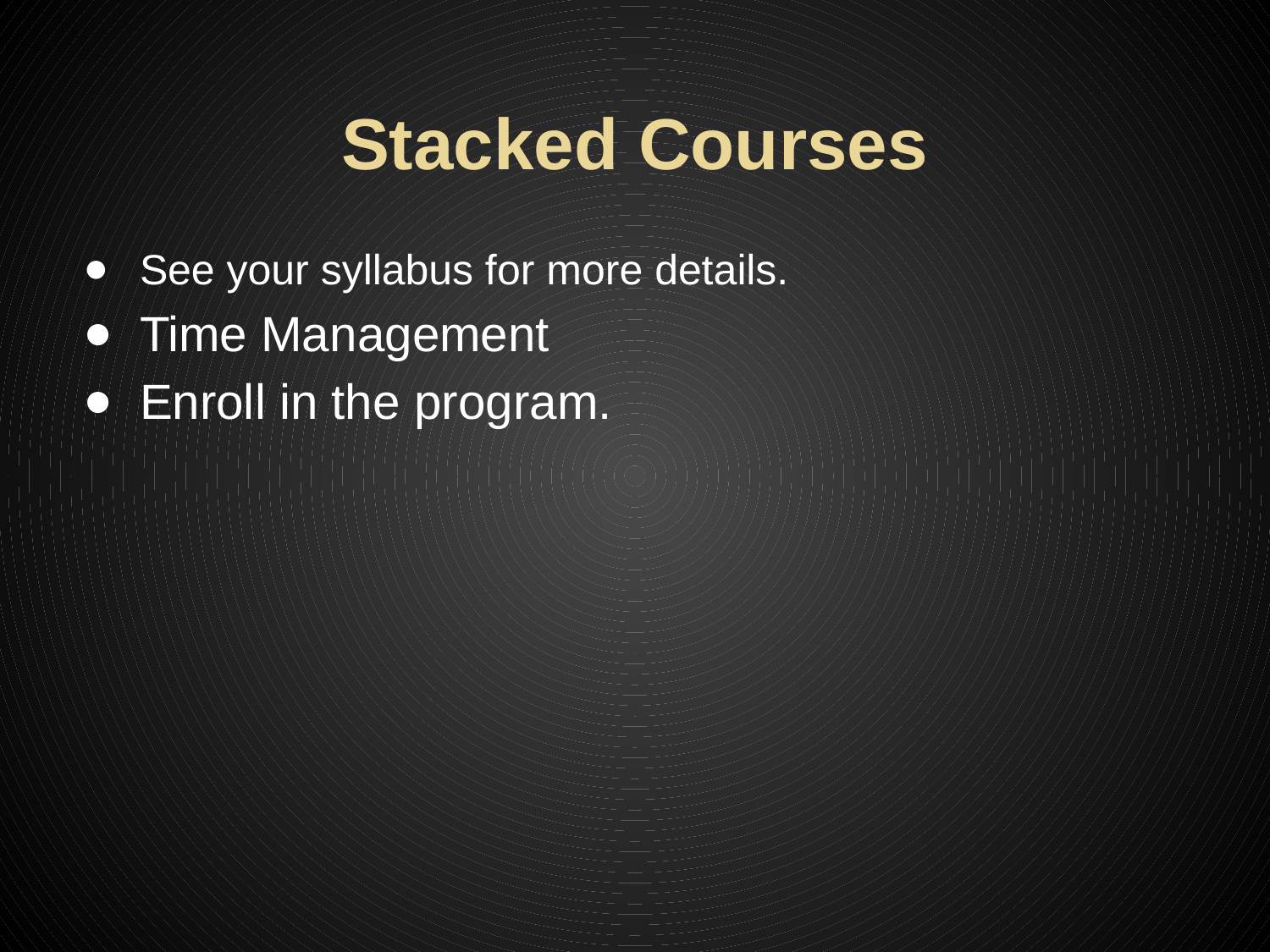

# Stacked Courses
See your syllabus for more details.
Time Management
Enroll in the program.